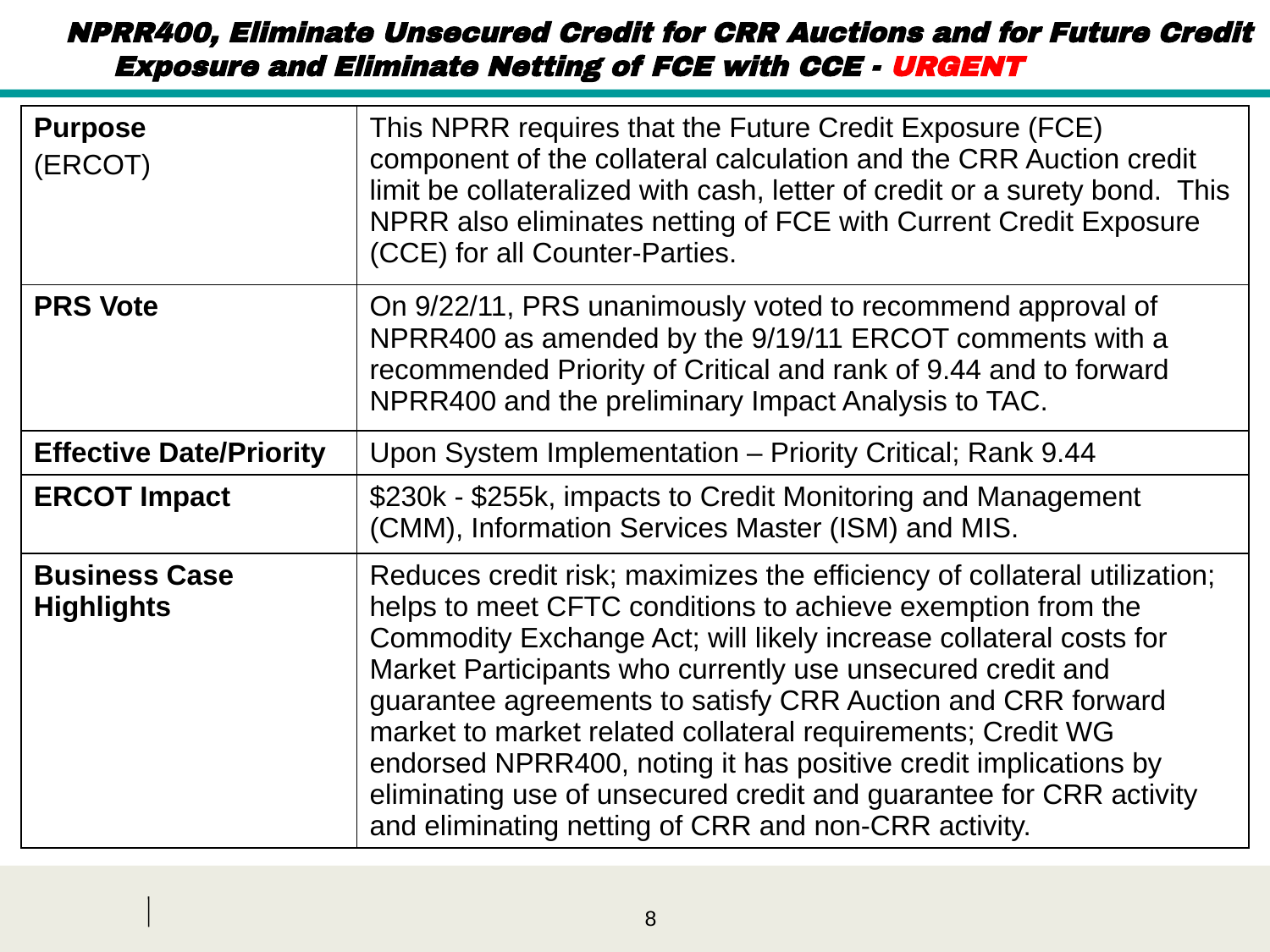

NPRR400, Eliminate Unsecured Credit for CRR Auctions and for Future Credit Exposure and Eliminate Netting of FCE with CCE - URGENT
| Purpose (ERCOT) | This NPRR requires that the Future Credit Exposure (FCE) component of the collateral calculation and the CRR Auction credit limit be collateralized with cash, letter of credit or a surety bond. This NPRR also eliminates netting of FCE with Current Credit Exposure (CCE) for all Counter-Parties. |
| --- | --- |
| PRS Vote | On 9/22/11, PRS unanimously voted to recommend approval of NPRR400 as amended by the 9/19/11 ERCOT comments with a recommended Priority of Critical and rank of 9.44 and to forward NPRR400 and the preliminary Impact Analysis to TAC. |
| Effective Date/Priority | Upon System Implementation – Priority Critical; Rank 9.44 |
| ERCOT Impact | $230k - $255k, impacts to Credit Monitoring and Management (CMM), Information Services Master (ISM) and MIS. |
| Business Case Highlights | Reduces credit risk; maximizes the efficiency of collateral utilization; helps to meet CFTC conditions to achieve exemption from the Commodity Exchange Act; will likely increase collateral costs for Market Participants who currently use unsecured credit and guarantee agreements to satisfy CRR Auction and CRR forward market to market related collateral requirements; Credit WG endorsed NPRR400, noting it has positive credit implications by eliminating use of unsecured credit and guarantee for CRR activity and eliminating netting of CRR and non-CRR activity. |